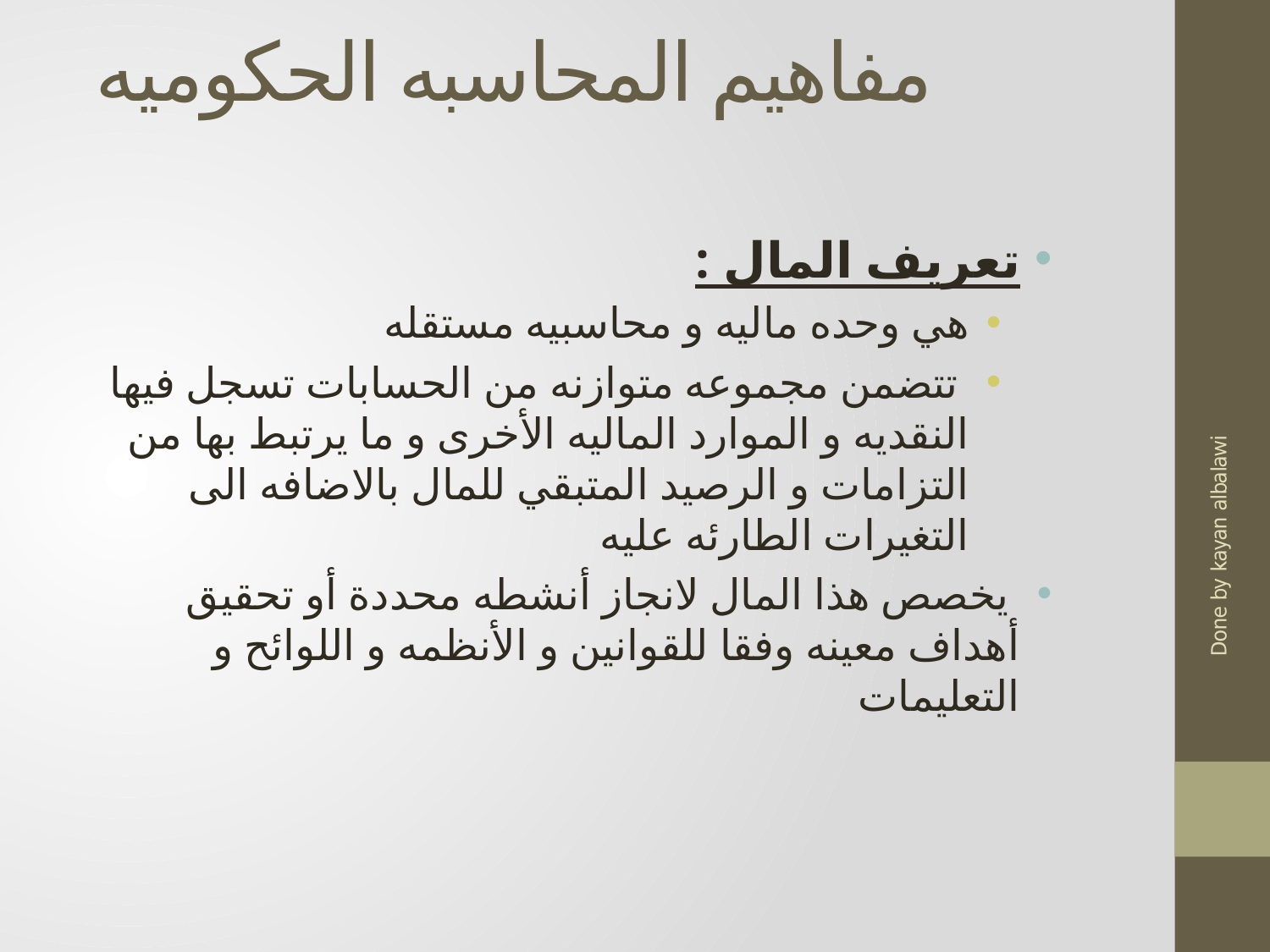

# مفاهيم المحاسبه الحكوميه
تعريف المال :
هي وحده ماليه و محاسبيه مستقله
 تتضمن مجموعه متوازنه من الحسابات تسجل فيها النقديه و الموارد الماليه الأخرى و ما يرتبط بها من التزامات و الرصيد المتبقي للمال بالاضافه الى التغيرات الطارئه عليه
 يخصص هذا المال لانجاز أنشطه محددة أو تحقيق أهداف معينه وفقا للقوانين و الأنظمه و اللوائح و التعليمات

Done by kayan albalawi